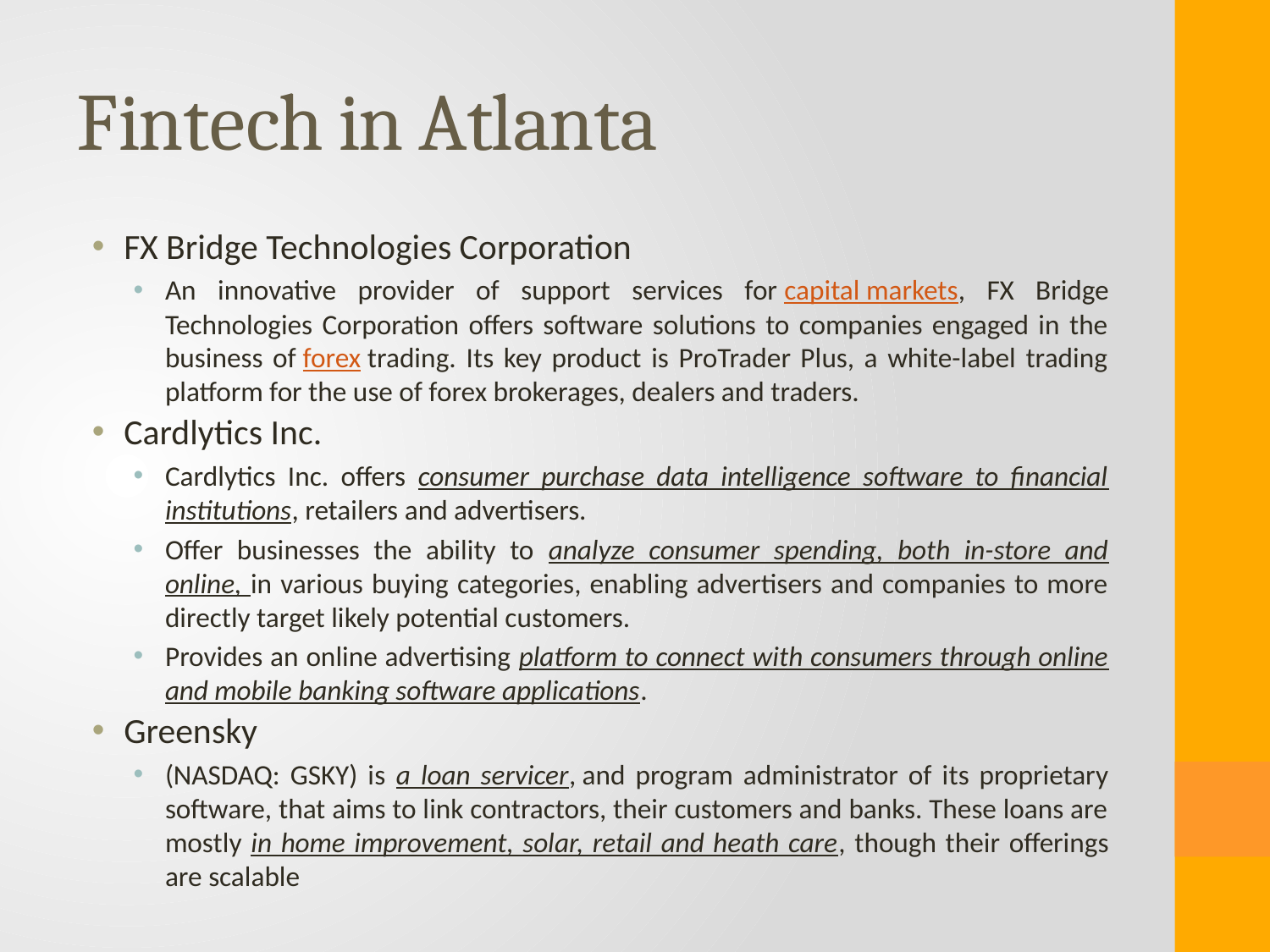

# Fintech in Atlanta
FX Bridge Technologies Corporation
An innovative provider of support services for capital markets, FX Bridge Technologies Corporation offers software solutions to companies engaged in the business of forex trading. Its key product is ProTrader Plus, a white-label trading platform for the use of forex brokerages, dealers and traders.
Cardlytics Inc.
Cardlytics Inc. offers consumer purchase data intelligence software to financial institutions, retailers and advertisers.
Offer businesses the ability to analyze consumer spending, both in-store and online, in various buying categories, enabling advertisers and companies to more directly target likely potential customers.
Provides an online advertising platform to connect with consumers through online and mobile banking software applications.
Greensky
(NASDAQ: GSKY) is a loan servicer, and program administrator of its proprietary software, that aims to link contractors, their customers and banks. These loans are mostly in home improvement, solar, retail and heath care, though their offerings are scalable